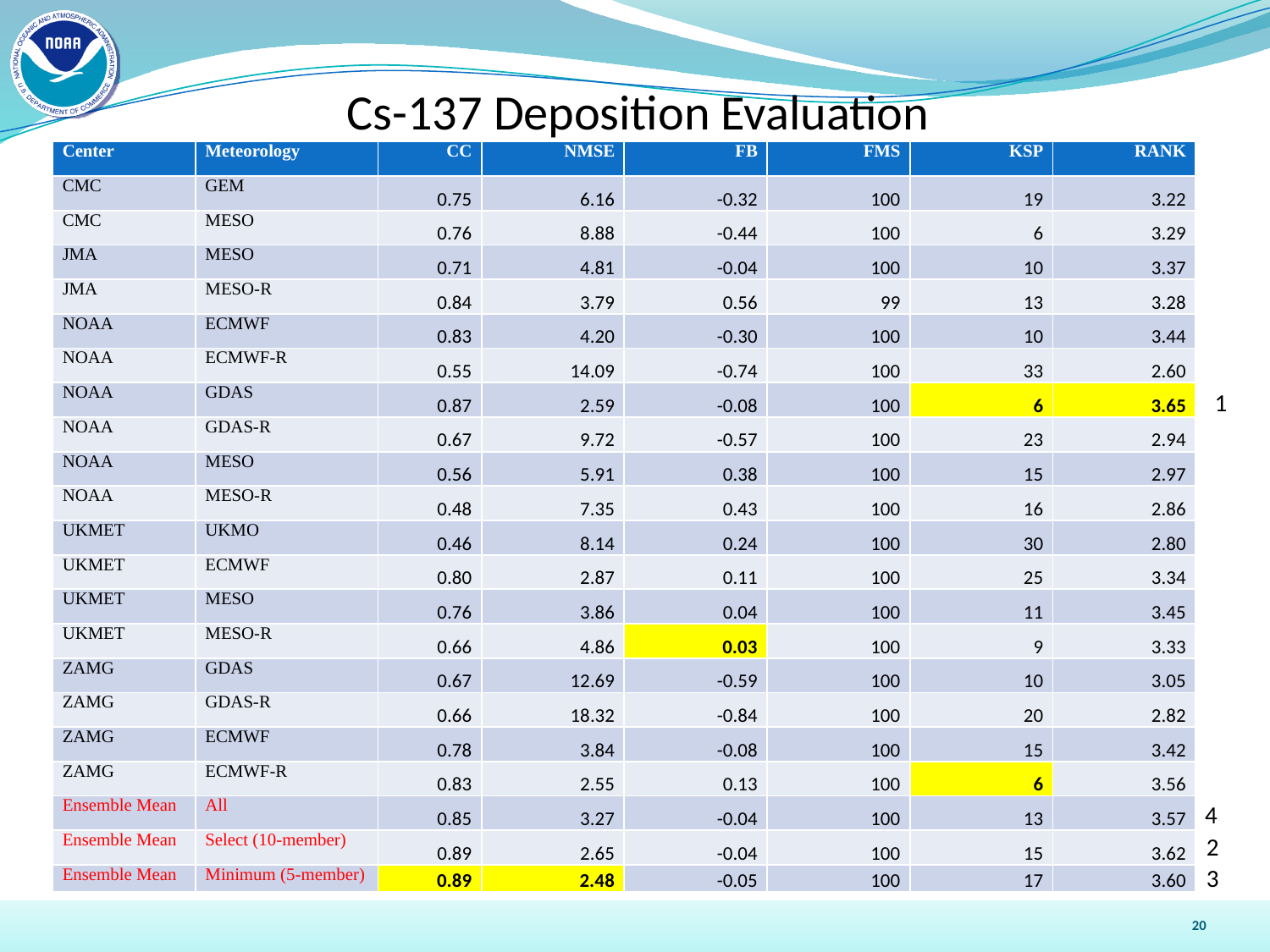

Cs-137 Deposition Evaluation
| Center | Meteorology | CC | NMSE | FB | FMS | KSP | RANK |
| --- | --- | --- | --- | --- | --- | --- | --- |
| CMC | GEM | 0.75 | 6.16 | -0.32 | 100 | 19 | 3.22 |
| CMC | MESO | 0.76 | 8.88 | -0.44 | 100 | 6 | 3.29 |
| JMA | MESO | 0.71 | 4.81 | -0.04 | 100 | 10 | 3.37 |
| JMA | MESO-R | 0.84 | 3.79 | 0.56 | 99 | 13 | 3.28 |
| NOAA | ECMWF | 0.83 | 4.20 | -0.30 | 100 | 10 | 3.44 |
| NOAA | ECMWF-R | 0.55 | 14.09 | -0.74 | 100 | 33 | 2.60 |
| NOAA | GDAS | 0.87 | 2.59 | -0.08 | 100 | 6 | 3.65 |
| NOAA | GDAS-R | 0.67 | 9.72 | -0.57 | 100 | 23 | 2.94 |
| NOAA | MESO | 0.56 | 5.91 | 0.38 | 100 | 15 | 2.97 |
| NOAA | MESO-R | 0.48 | 7.35 | 0.43 | 100 | 16 | 2.86 |
| UKMET | UKMO | 0.46 | 8.14 | 0.24 | 100 | 30 | 2.80 |
| UKMET | ECMWF | 0.80 | 2.87 | 0.11 | 100 | 25 | 3.34 |
| UKMET | MESO | 0.76 | 3.86 | 0.04 | 100 | 11 | 3.45 |
| UKMET | MESO-R | 0.66 | 4.86 | 0.03 | 100 | 9 | 3.33 |
| ZAMG | GDAS | 0.67 | 12.69 | -0.59 | 100 | 10 | 3.05 |
| ZAMG | GDAS-R | 0.66 | 18.32 | -0.84 | 100 | 20 | 2.82 |
| ZAMG | ECMWF | 0.78 | 3.84 | -0.08 | 100 | 15 | 3.42 |
| ZAMG | ECMWF-R | 0.83 | 2.55 | 0.13 | 100 | 6 | 3.56 |
| Ensemble Mean | All | 0.85 | 3.27 | -0.04 | 100 | 13 | 3.57 |
| Ensemble Mean | Select (10-member) | 0.89 | 2.65 | -0.04 | 100 | 15 | 3.62 |
| Ensemble Mean | Minimum (5-member) | 0.89 | 2.48 | -0.05 | 100 | 17 | 3.60 |
1
4
2
3
20